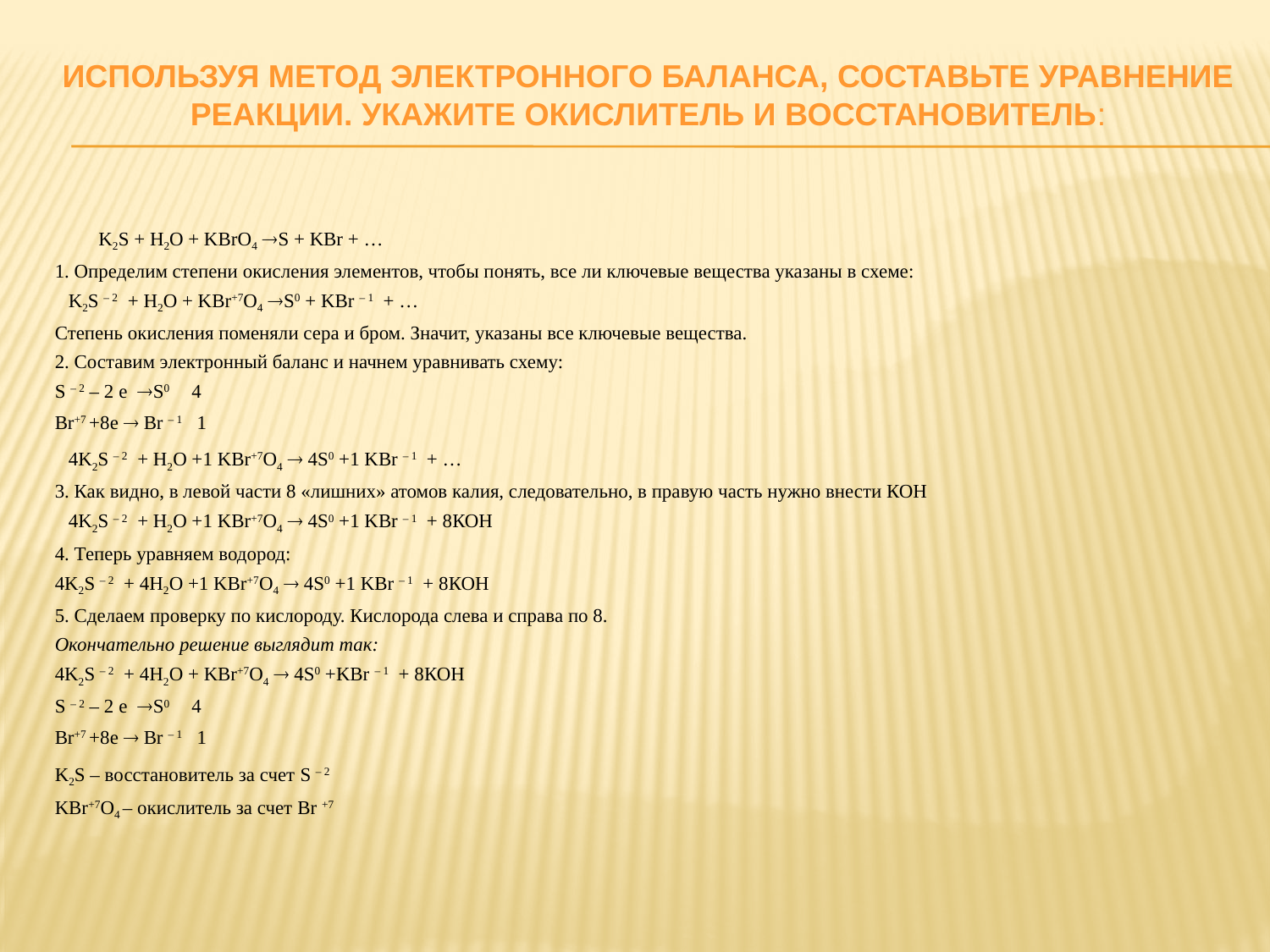

# Используя метод электронного баланса, составьте уравнение реакции. Укажите окислитель и восстановитель:
K2S + H2O + KBrO4 →S + KBr + …
1. Определим степени окисления элементов, чтобы понять, все ли ключевые вещества указаны в схеме:
K2S – 2  + H2O + KBr+7O4 →S0 + KBr – 1  + …
Степень окисления поменяли сера и бром. Значит, указаны все ключевые вещества.
2. Составим электронный баланс и начнем уравнивать схему:
S – 2 – 2 е  →S0        4
Br+7 +8е → Br – 1   1
4K2S – 2  + H2O +1 KBr+7O4 → 4S0 +1 KBr – 1  + …
3. Как видно, в левой части 8 «лишних» атомов калия, следовательно, в правую часть нужно внести КОН
4K2S – 2  + H2O +1 KBr+7O4 → 4S0 +1 KBr – 1  + 8КОН
4. Теперь уравняем водород:
4K2S – 2  + 4H2O +1 KBr+7O4 → 4S0 +1 KBr – 1  + 8КОН
5. Сделаем проверку по кислороду. Кислорода слева и справа по 8.
Окончательно решение выглядит так:
4K2S – 2  + 4H2O + KBr+7O4 → 4S0 +KBr – 1  + 8КОН
S – 2 – 2 е  →S0        4
Br+7 +8е → Br – 1   1
K2S – восстановитель за счет S – 2
KBr+7O4 – окислитель за счет Br +7